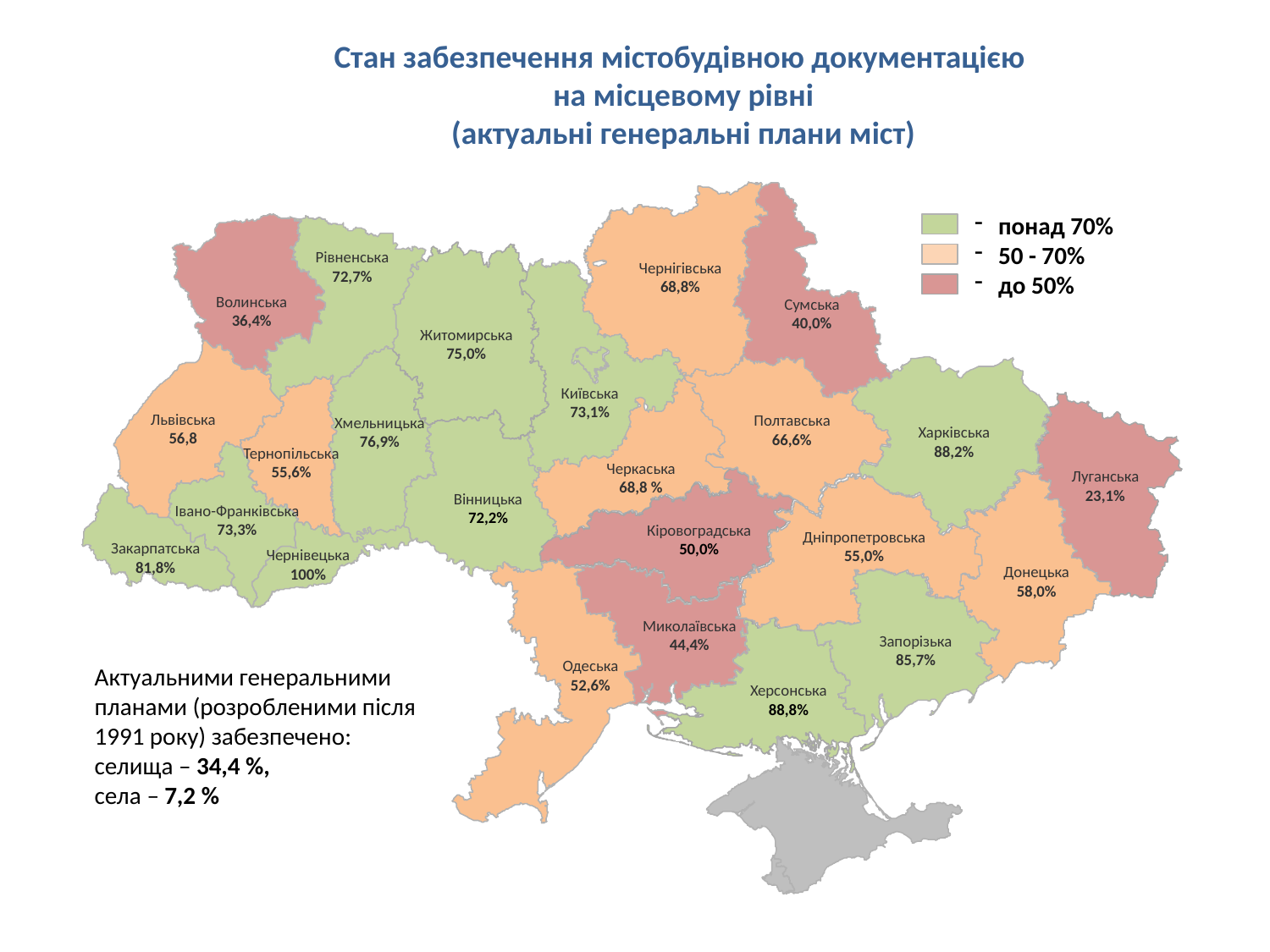

Стан забезпечення містобудівною документацією
на місцевому рівні
(актуальні генеральні плани міст)

Рівненська
72,7%
Чернігівська
68,8%
Волинська
36,4%
Сумська
40,0%
Житомирська
75,0%
Київська
73,1%
Львівська
56,8
Полтавська
66,6%
Хмельницька
76,9%
Харківська
88,2%
Тернопільська
55,6%
Черкаська
68,8 %
Луганська
23,1%
Вінницька
72,2%
Івано-Франківська
73,3%
Кіровоградська
50,0%
Дніпропетровська
55,0%
Закарпатська
81,8%
Чернівецька
100%
Донецька
58,0%
Миколаївська
44,4%
Запорізька
85,7%
Одеська
52,6%
Херсонська
88,8%

понад 70%
50 - 70%
до 50%

Актуальними генеральними планами (розробленими після 1991 року) забезпечено:
селища – 34,4 %,
села – 7,2 %